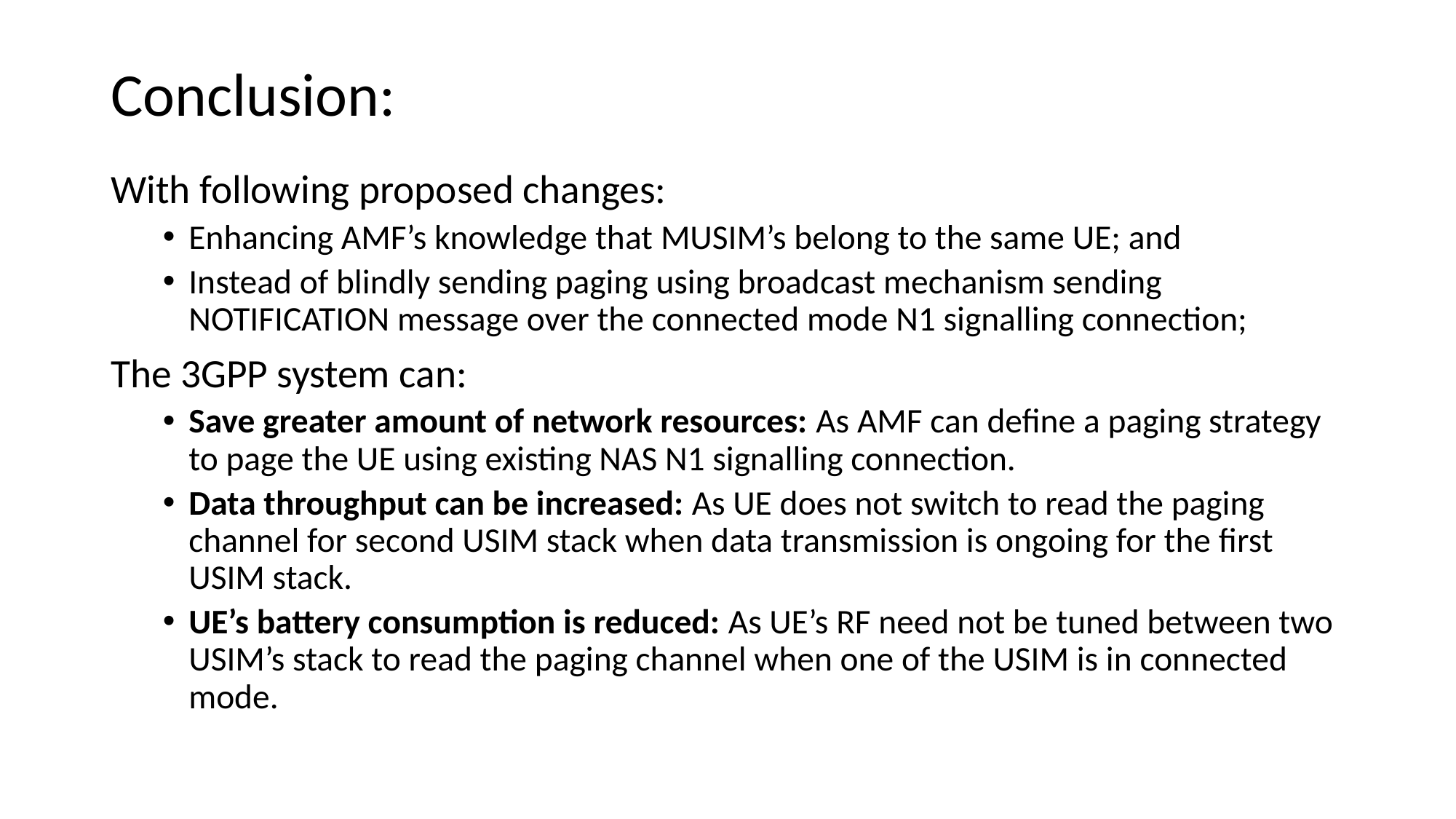

# Conclusion:
With following proposed changes:
Enhancing AMF’s knowledge that MUSIM’s belong to the same UE; and
Instead of blindly sending paging using broadcast mechanism sending NOTIFICATION message over the connected mode N1 signalling connection;
The 3GPP system can:
Save greater amount of network resources: As AMF can define a paging strategy to page the UE using existing NAS N1 signalling connection.
Data throughput can be increased: As UE does not switch to read the paging channel for second USIM stack when data transmission is ongoing for the first USIM stack.
UE’s battery consumption is reduced: As UE’s RF need not be tuned between two USIM’s stack to read the paging channel when one of the USIM is in connected mode.